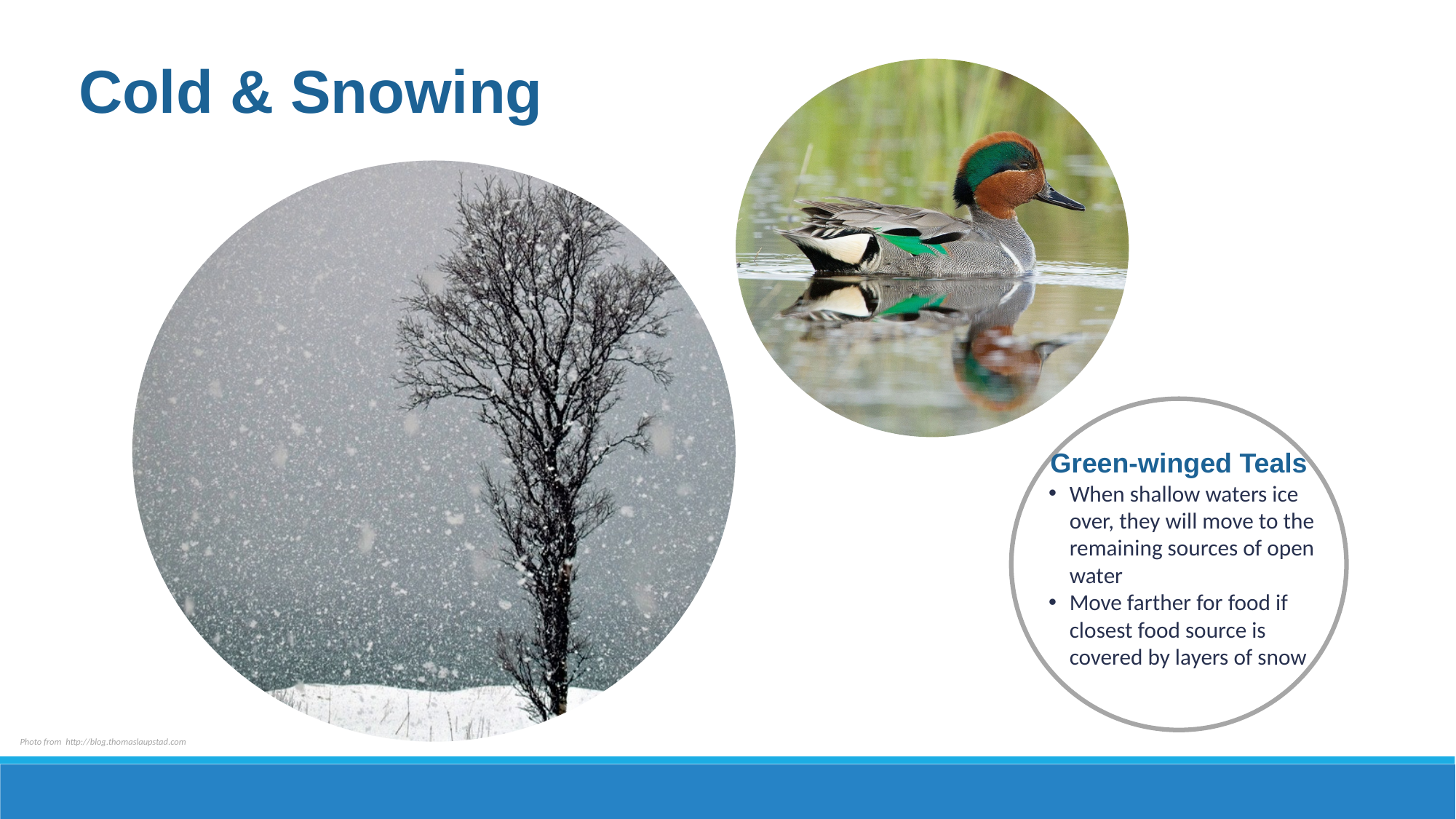

Cold & Snowing

Green-winged Teals
When shallow waters ice over, they will move to the remaining sources of open water
Move farther for food if closest food source is covered by layers of snow
Photo from  http://blog.thomaslaupstad.com